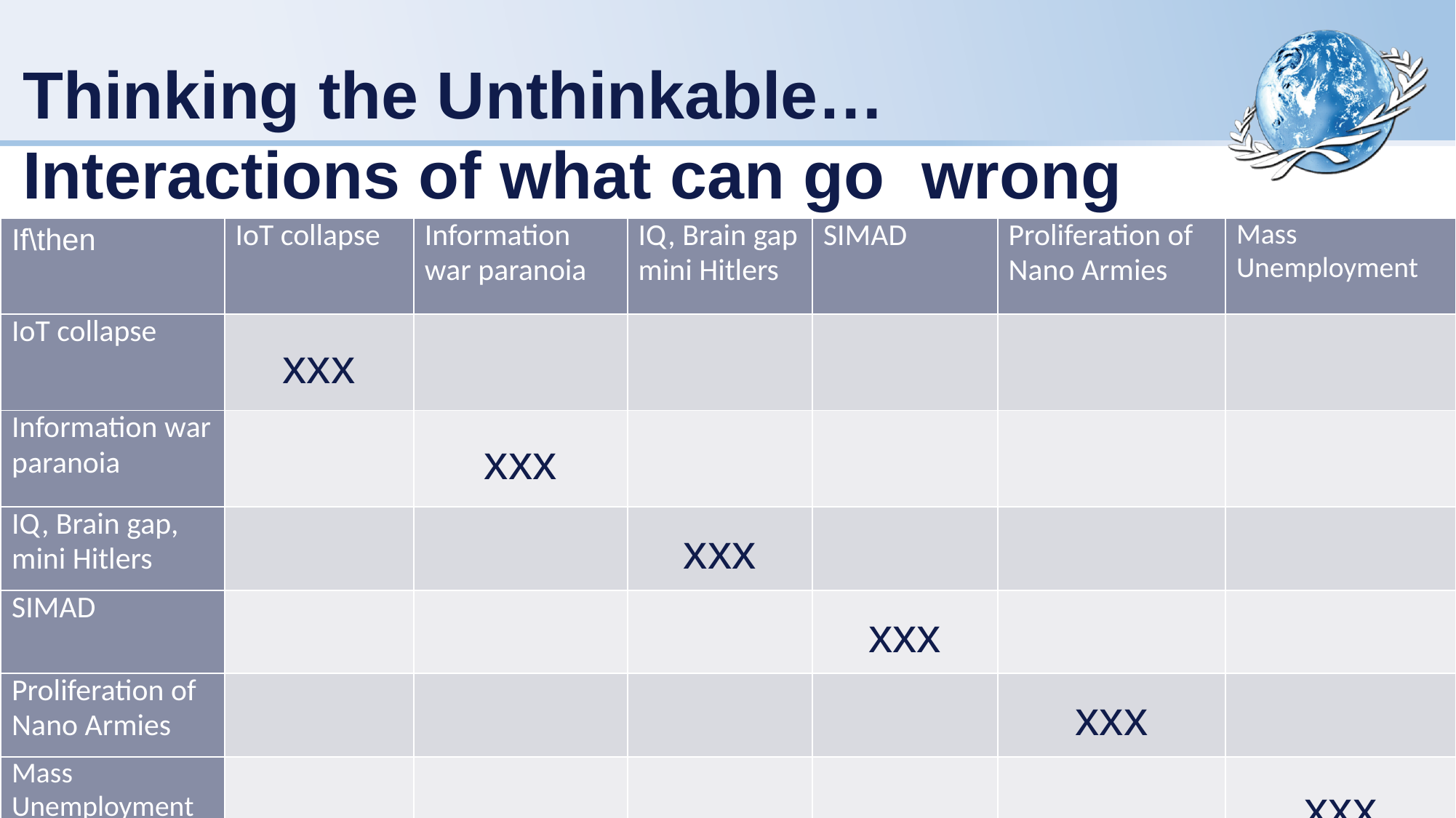

Thinking the Unthinkable…
Interactions of what can go  wrong
| If\then | IoT collapse | Information war paranoia | IQ, Brain gap mini Hitlers | SIMAD | Proliferation of Nano Armies | Mass Unemployment |
| --- | --- | --- | --- | --- | --- | --- |
| IoT collapse | xxx |  |  |  |  |  |
| Information war paranoia |  | xxx |  |  |  |  |
| IQ, Brain gap, mini Hitlers |  |  | xxx |  |  |  |
| SIMAD |  |  |  | xxx |  |  |
| Proliferation of Nano Armies |  |  |  |  | xxx |  |
| Mass Unemployment |  |  |  |  |  | xxx |
#